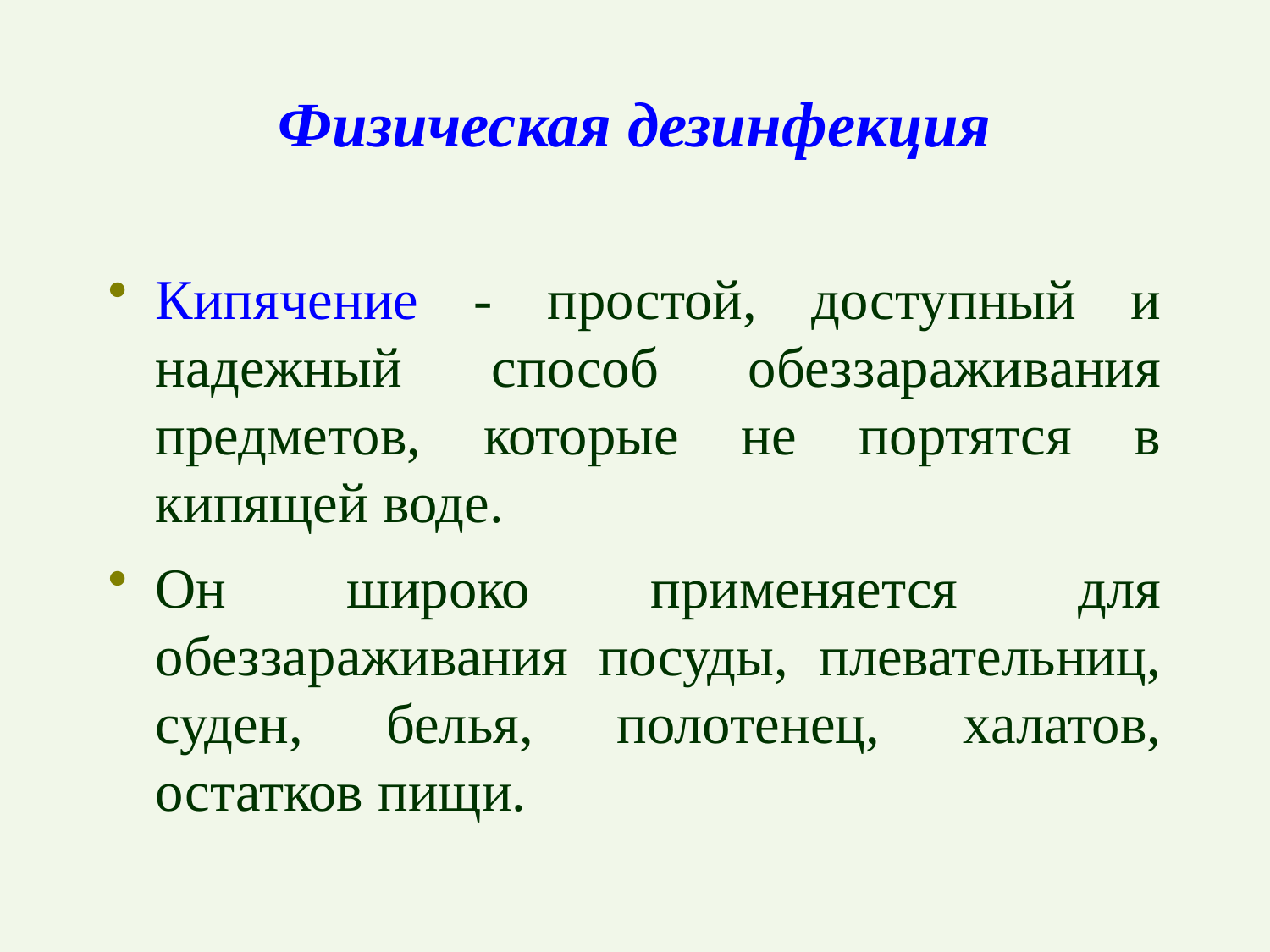

# Физическая дезинфекция
Кипячение - простой, доступный и надежный способ обеззараживания предметов, которые не портятся в кипящей воде.
Он широко применяется для обеззараживания посуды, плевательниц, суден, белья, полотенец, халатов, остатков пищи.